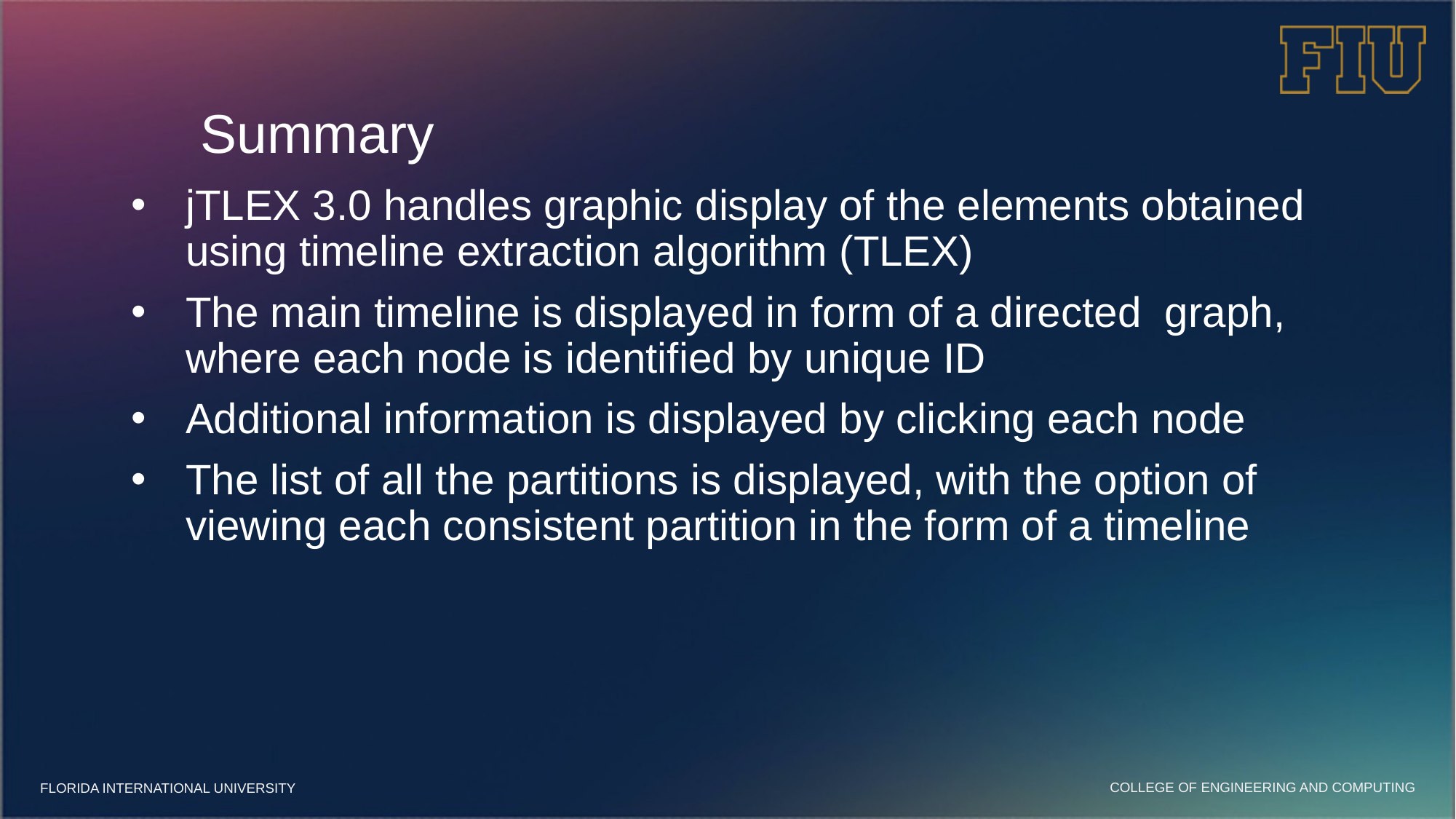

# Summary
jTLEX 3.0 handles graphic display of the elements obtained using timeline extraction algorithm (TLEX)
The main timeline is displayed in form of a directed  graph, where each node is identified by unique ID
Additional information is displayed by clicking each node
The list of all the partitions is displayed, with the option of viewing each consistent partition in the form of a timeline